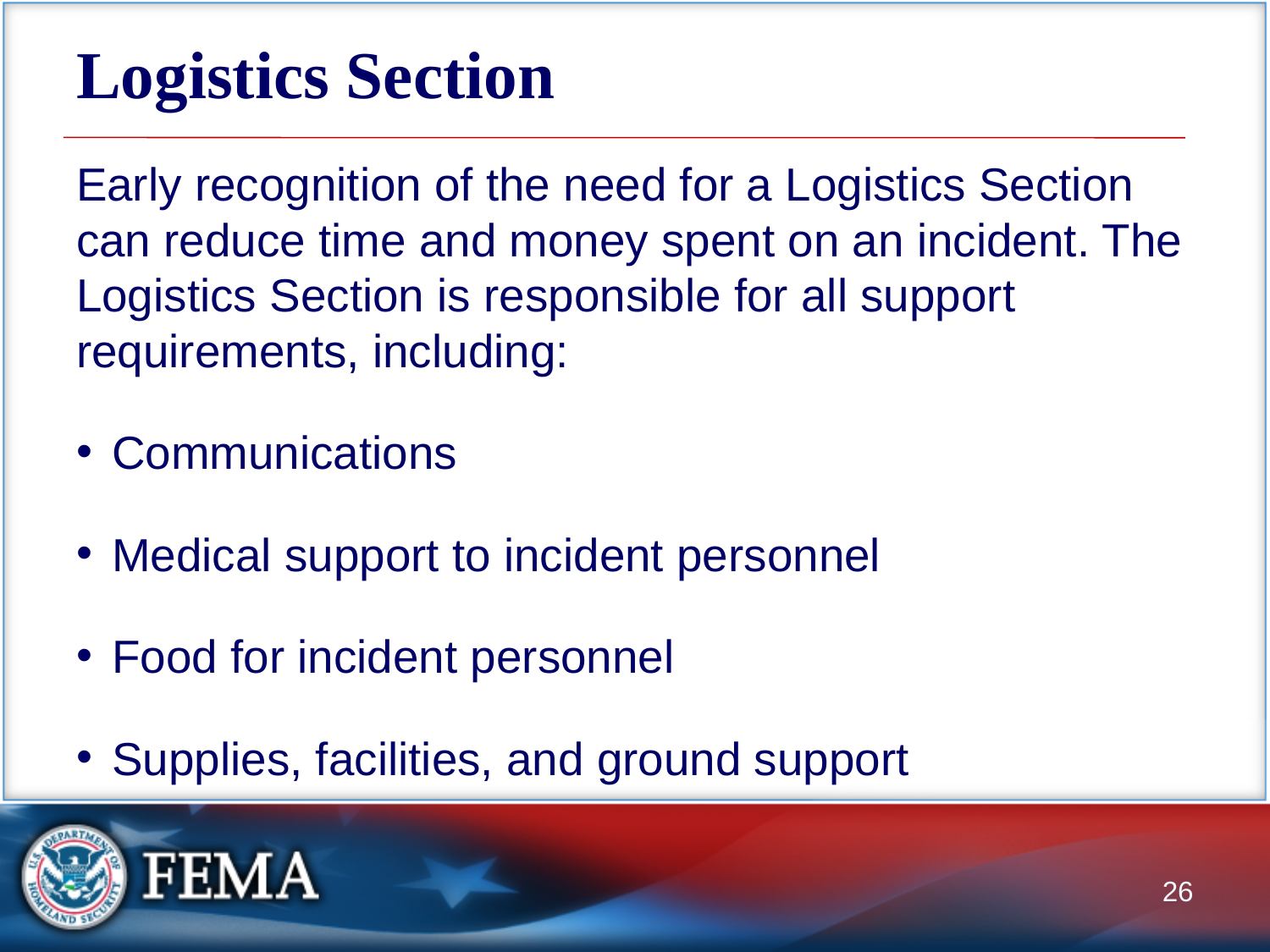

# Logistics Section
Early recognition of the need for a Logistics Section can reduce time and money spent on an incident. The Logistics Section is responsible for all support requirements, including:
Communications
Medical support to incident personnel
Food for incident personnel
Supplies, facilities, and ground support
26